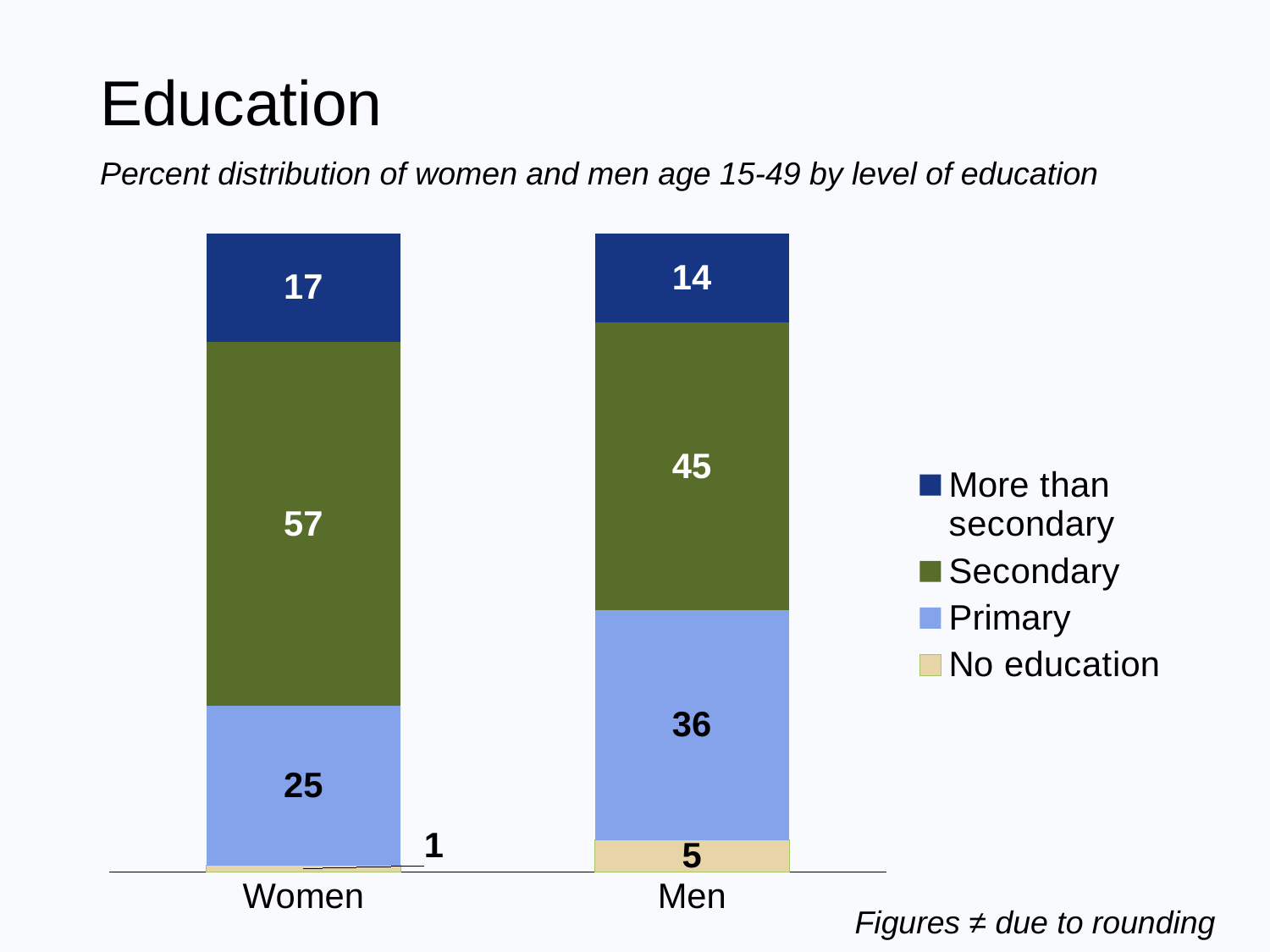

# Education
Percent distribution of women and men age 15-49 by level of education

### Chart

| Category | No education | Primary | Secondary | More than secondary |
|---|---|---|---|---|
| Women | 1.0 | 25.0 | 57.0 | 17.0 |
| Men | 5.0 | 36.0 | 45.0 | 14.0 |
Figures ≠ due to rounding